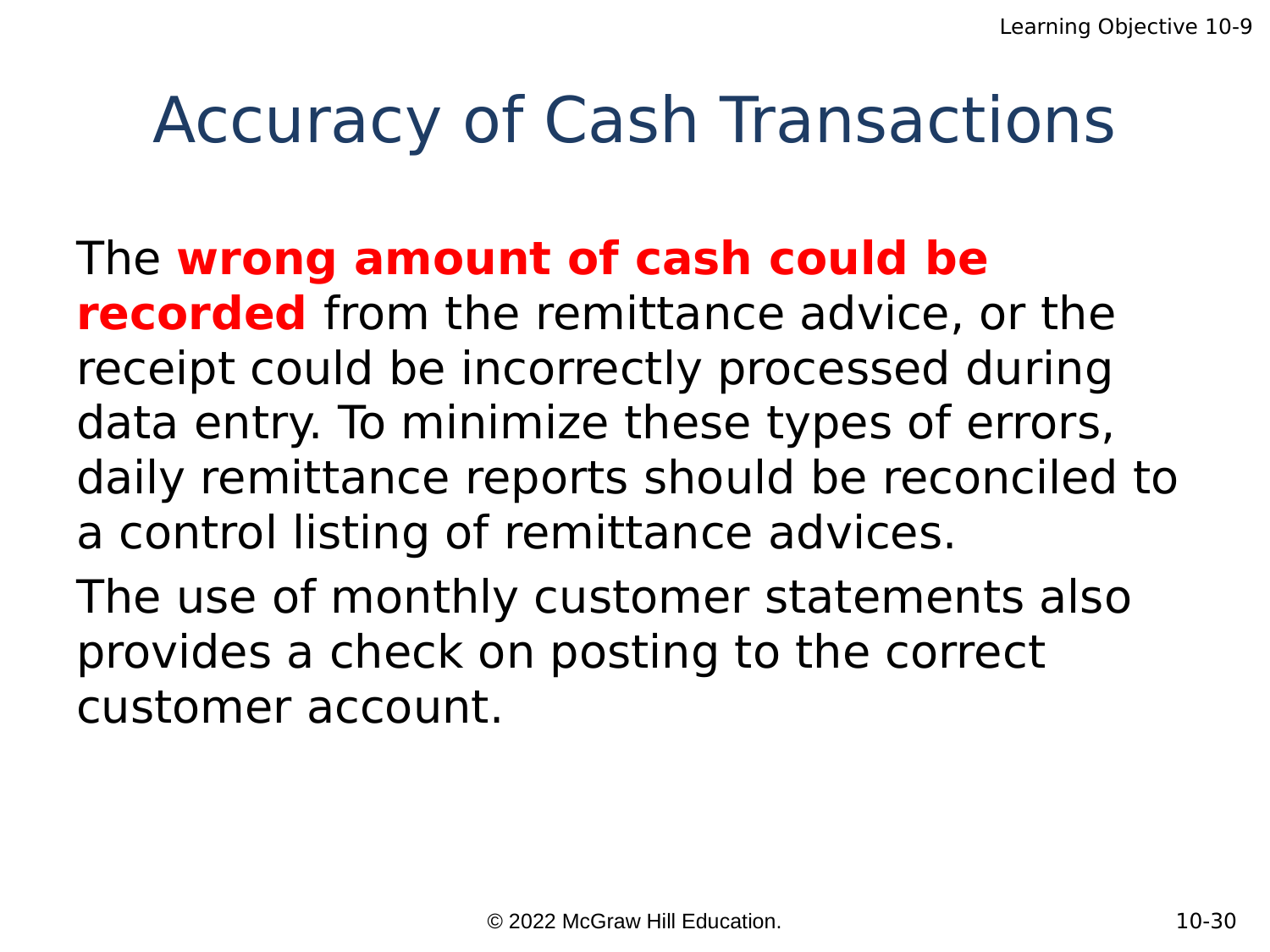

Learning Objective 10-9
# Accuracy of Cash Transactions
The wrong amount of cash could be recorded from the remittance advice, or the receipt could be incorrectly processed during data entry. To minimize these types of errors, daily remittance reports should be reconciled to a control listing of remittance advices.
The use of monthly customer statements also provides a check on posting to the correct customer account.